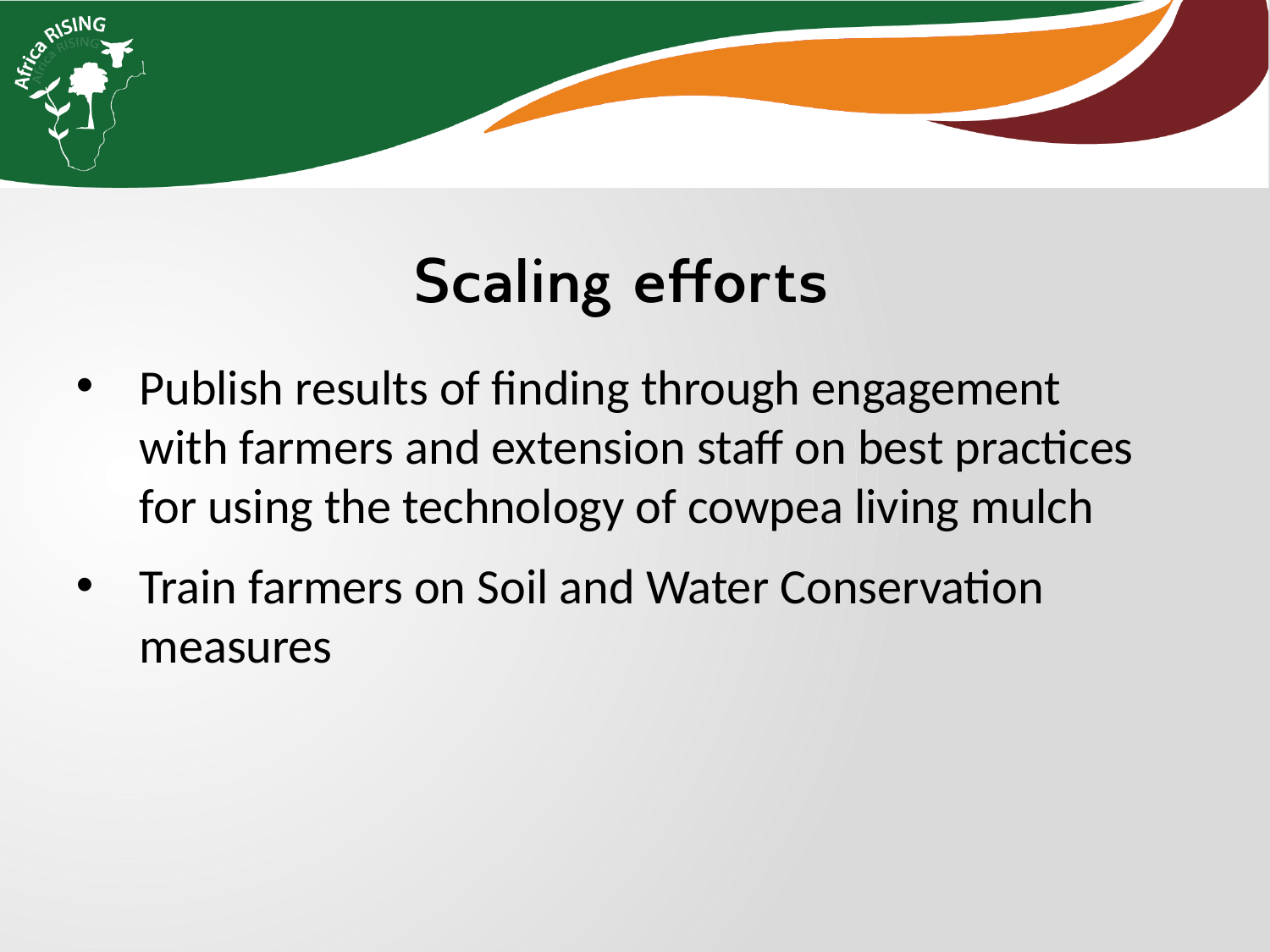

Scaling efforts
Publish results of finding through engagement with farmers and extension staff on best practices for using the technology of cowpea living mulch
Train farmers on Soil and Water Conservation measures